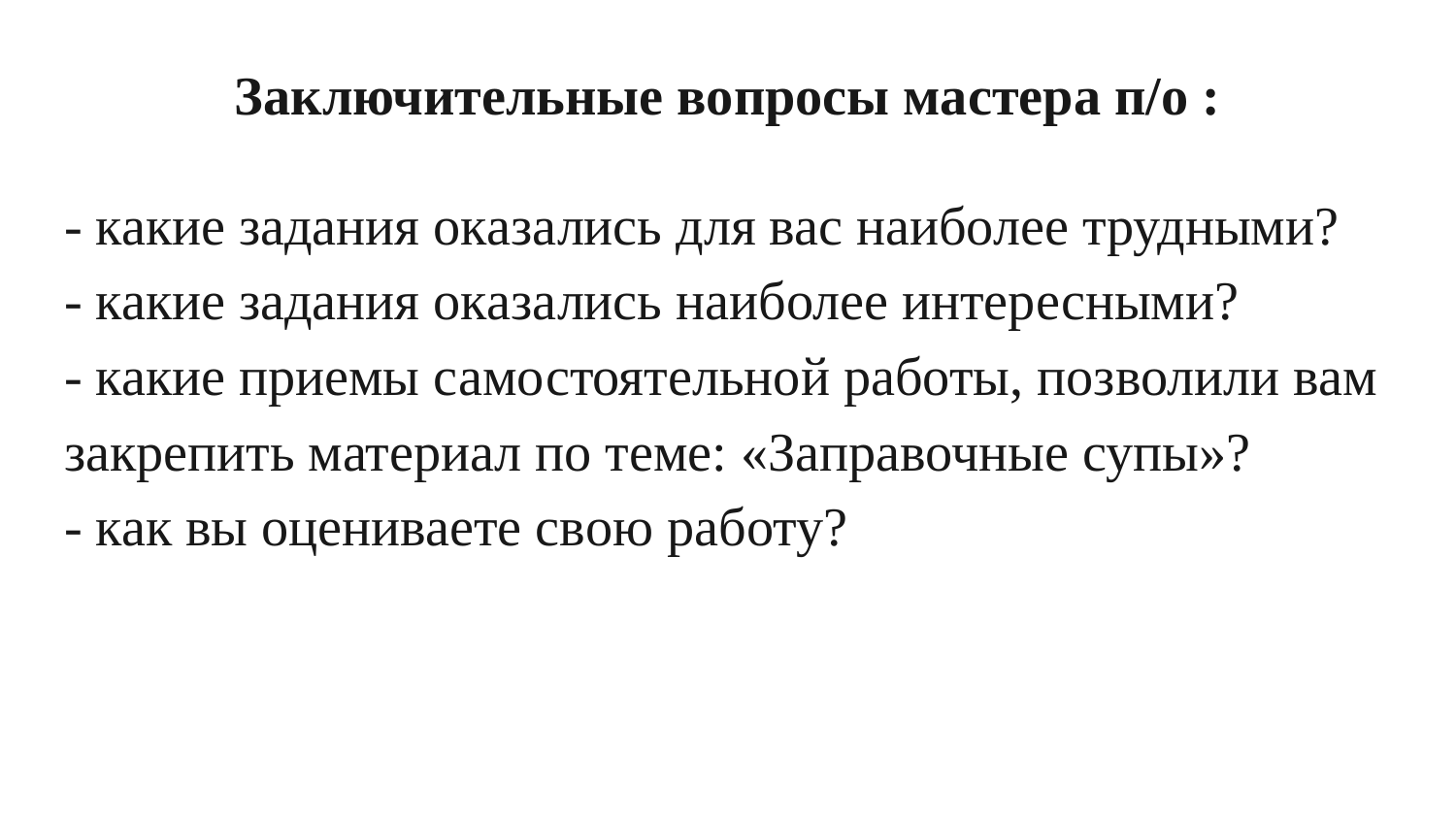

# Заключительные вопросы мастера п/о :

- какие задания оказались для вас наиболее трудными?
- какие задания оказались наиболее интересными?
- какие приемы самостоятельной работы, позволили вам закрепить материал по теме: «Заправочные супы»?
- как вы оцениваете свою работу?